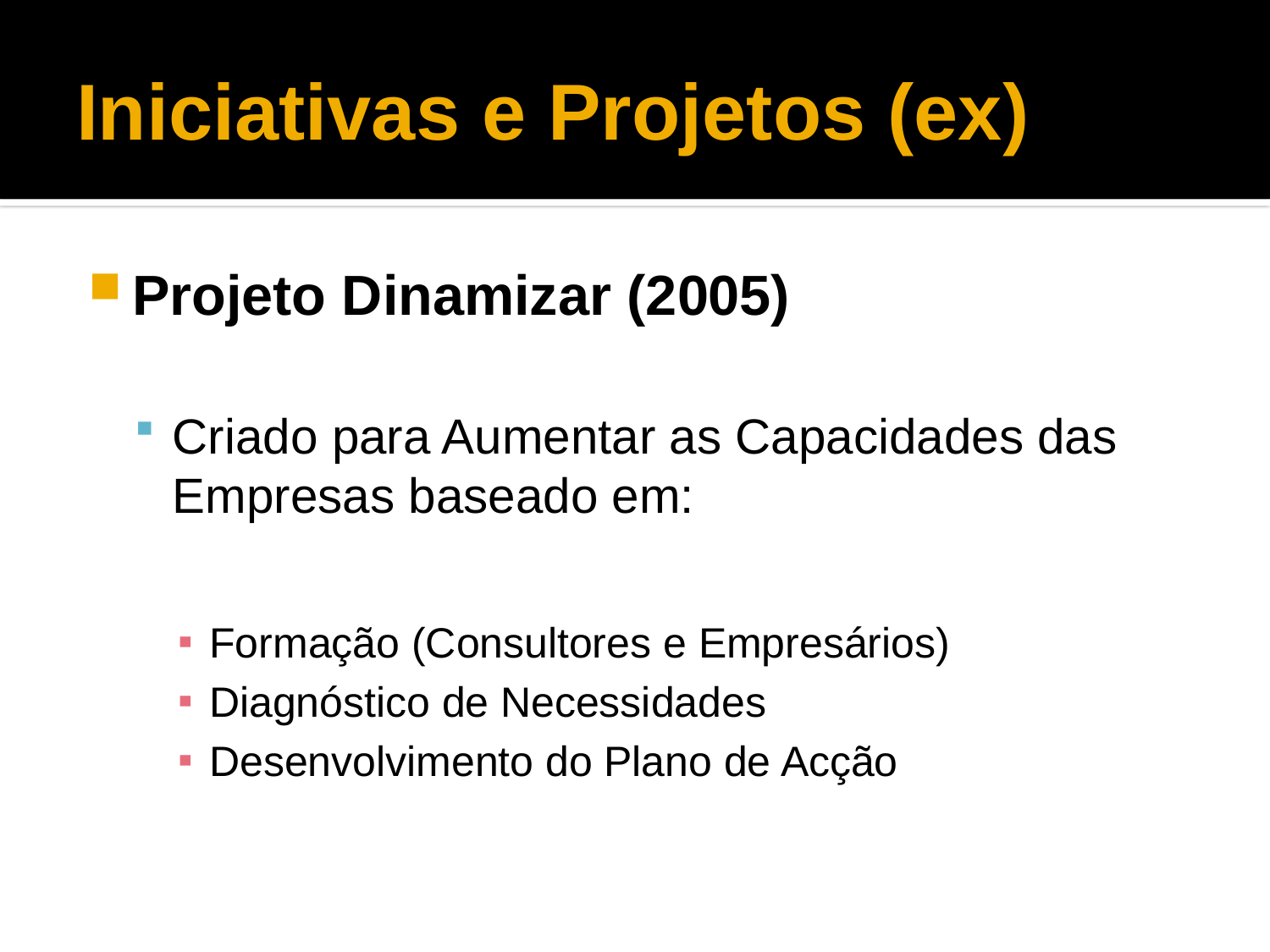

# Iniciativas e Projetos (ex)
Projeto Dinamizar (2005)

Criado para Aumentar as Capacidades das Empresas baseado em:

Formação (Consultores e Empresários)
Diagnóstico de Necessidades
Desenvolvimento do Plano de Acção